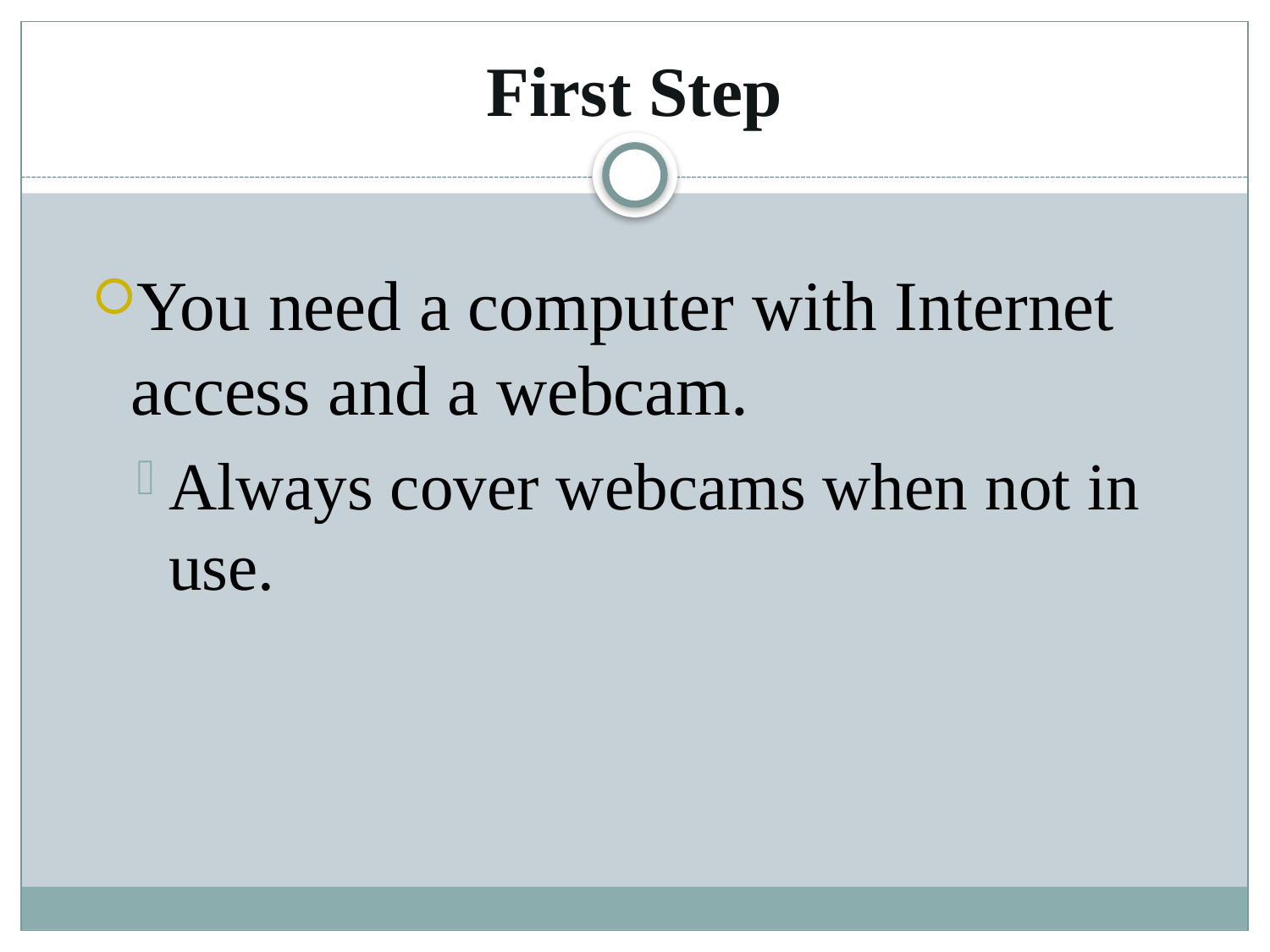

# First Step
You need a computer with Internet access and a webcam.
Always cover webcams when not in use.